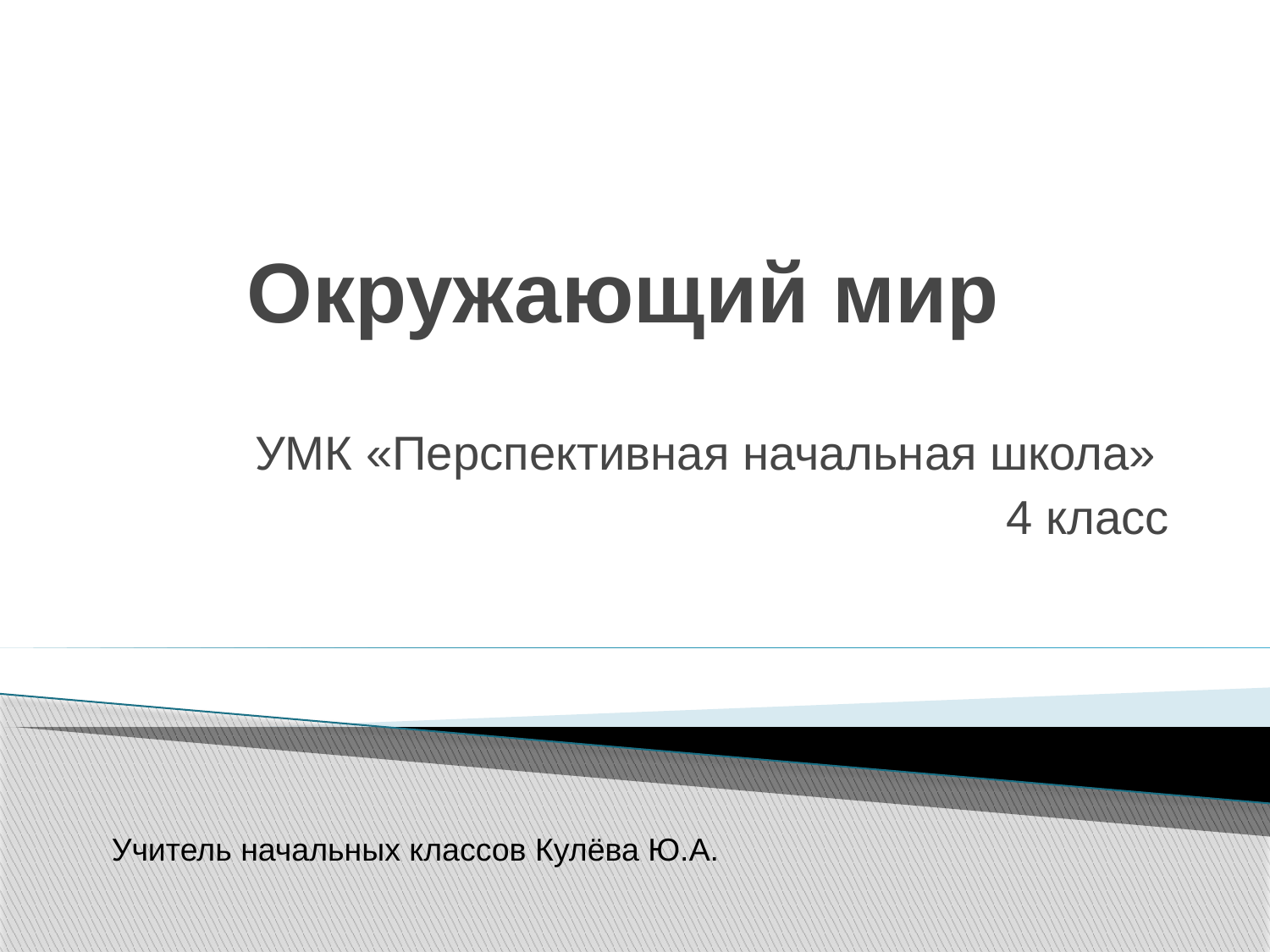

# Окружающий мир
УМК «Перспективная начальная школа»
4 класс
Учитель начальных классов Кулёва Ю.А.